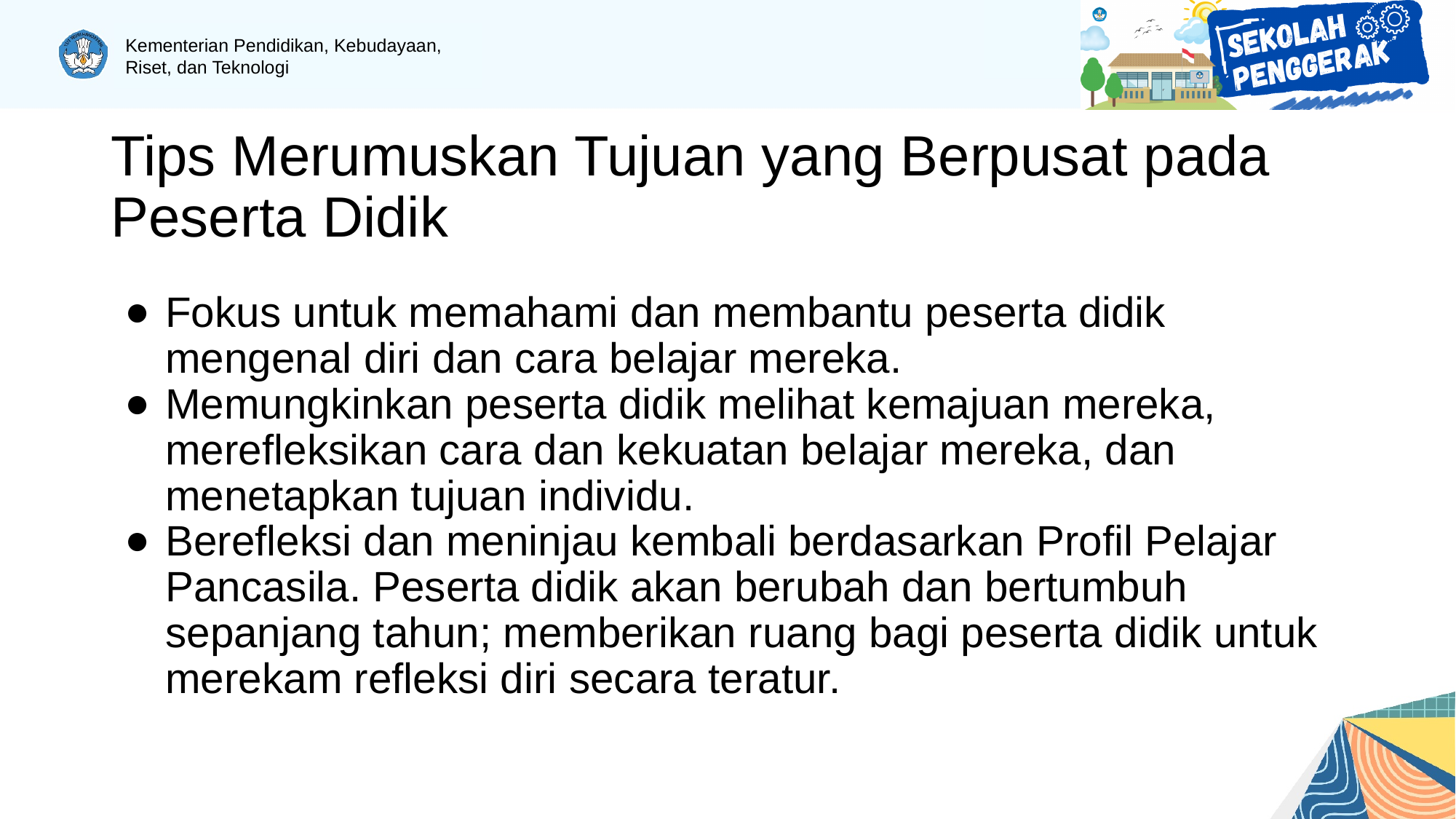

# Tips Merumuskan Tujuan yang Berpusat pada Peserta Didik
Fokus untuk memahami dan membantu peserta didik mengenal diri dan cara belajar mereka.
Memungkinkan peserta didik melihat kemajuan mereka, merefleksikan cara dan kekuatan belajar mereka, dan menetapkan tujuan individu.
Berefleksi dan meninjau kembali berdasarkan Profil Pelajar Pancasila. Peserta didik akan berubah dan bertumbuh sepanjang tahun; memberikan ruang bagi peserta didik untuk merekam refleksi diri secara teratur.